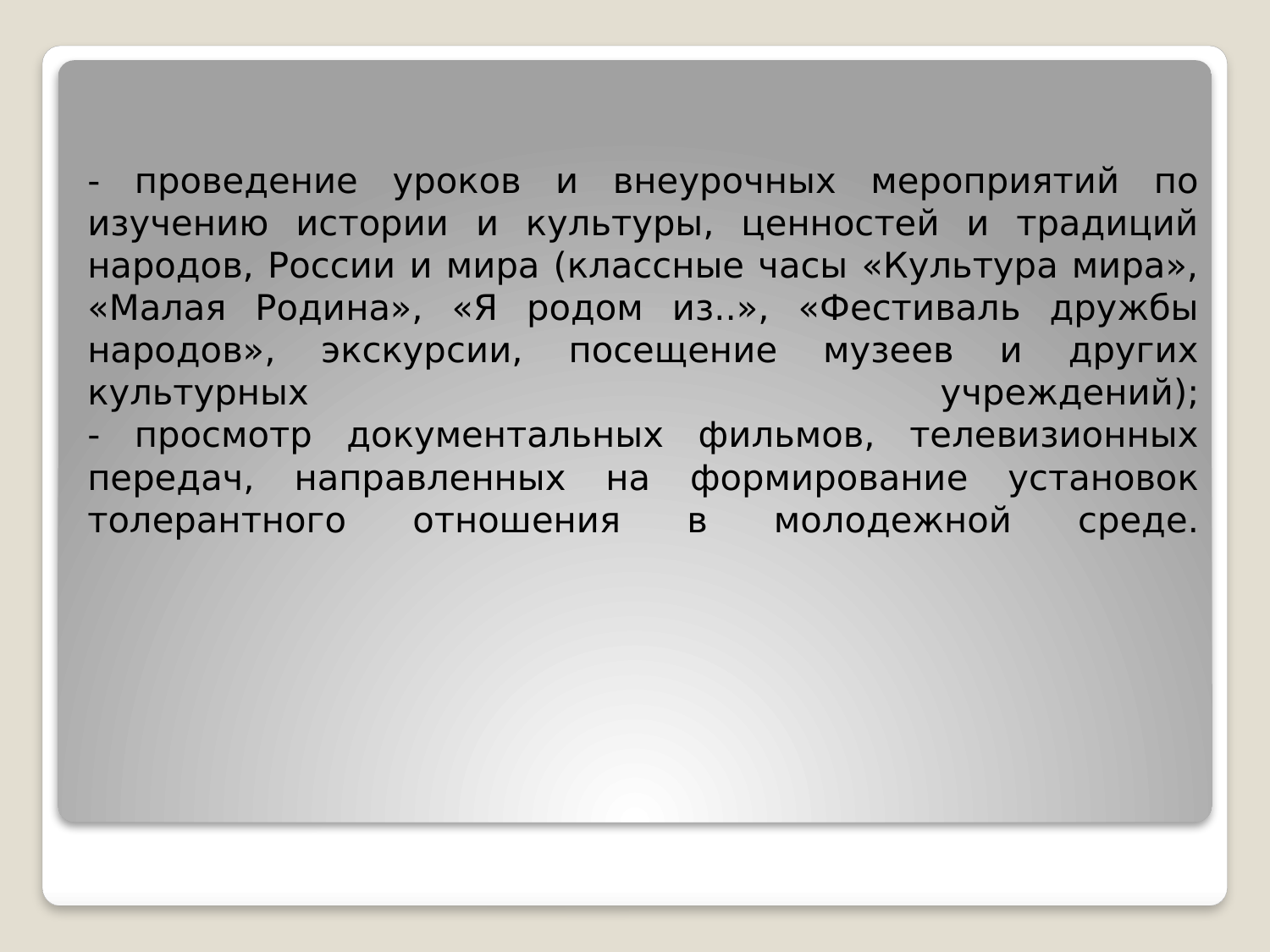

# - проведение уроков и внеурочных мероприятий по изучению истории и культуры, ценностей и традиций народов, России и мира (классные часы «Культура мира», «Малая Родина», «Я родом из..», «Фестиваль дружбы народов», экскурсии, посещение музеев и других культурных учреждений); - просмотр документальных фильмов, телевизионных передач, направленных на формирование установок толерантного отношения в молодежной среде.